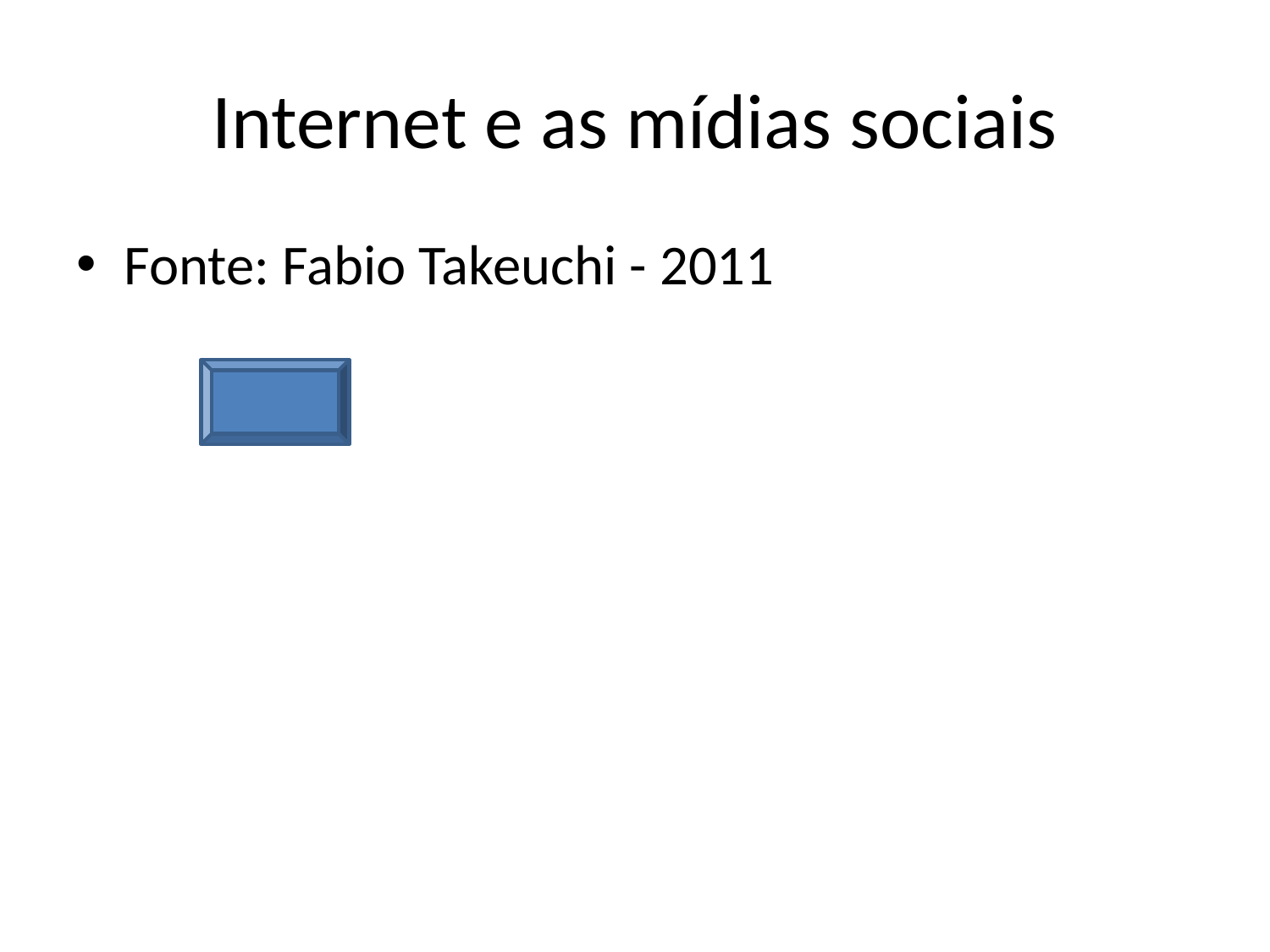

# Internet e as mídias sociais
Fonte: Fabio Takeuchi - 2011